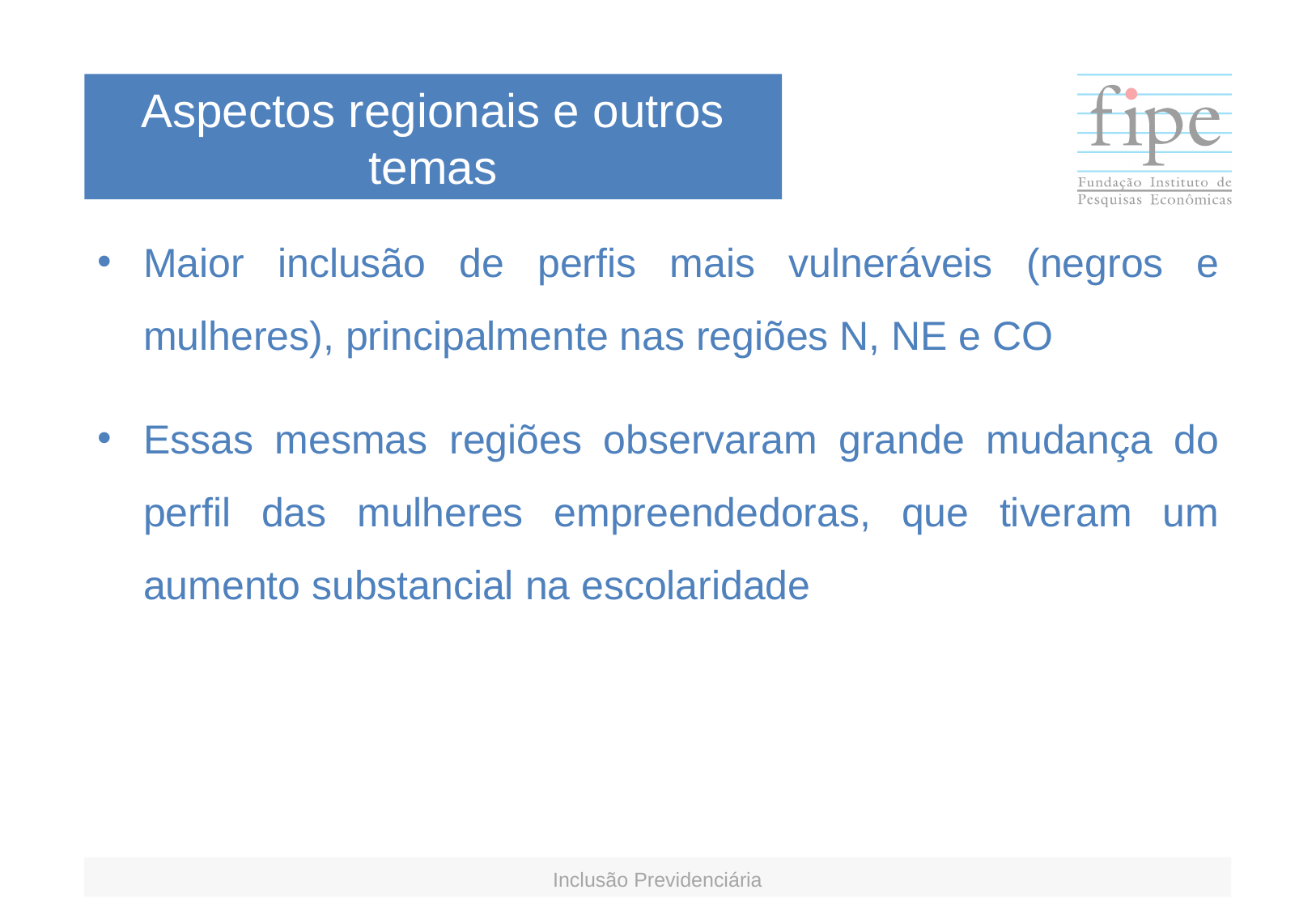

Aspectos regionais e outros temas
Maior inclusão de perfis mais vulneráveis (negros e mulheres), principalmente nas regiões N, NE e CO
Essas mesmas regiões observaram grande mudança do perfil das mulheres empreendedoras, que tiveram um aumento substancial na escolaridade
Inclusão Previdenciária
* Outras modalidades, como reforma, também podem ser incluídas